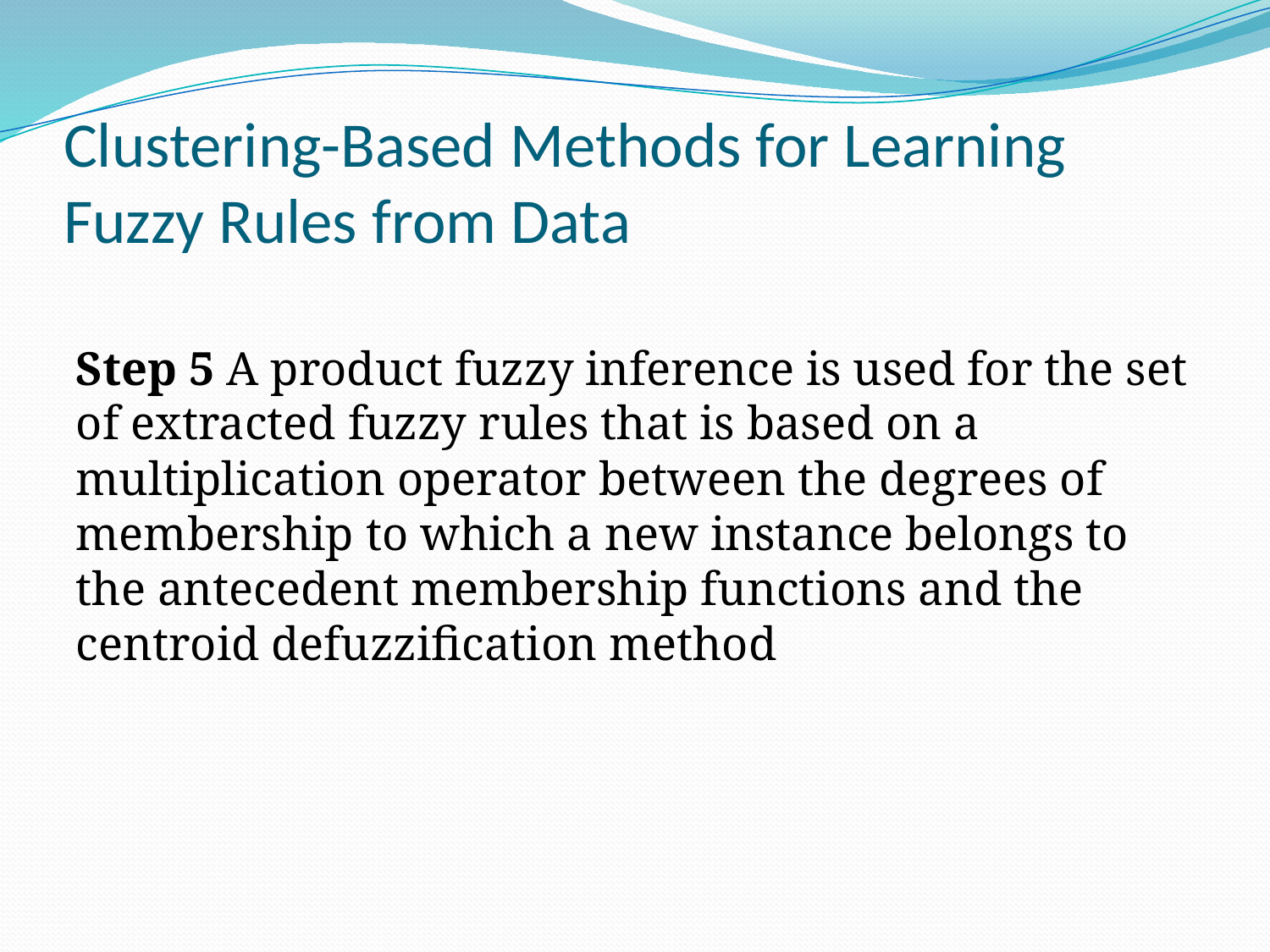

# Clustering-Based Methods for Learning Fuzzy Rules from Data

Step 5 A product fuzzy inference is used for the set of extracted fuzzy rules that is based on a multiplication operator between the degrees of membership to which a new instance belongs to the antecedent membership functions and the centroid defuzzification method